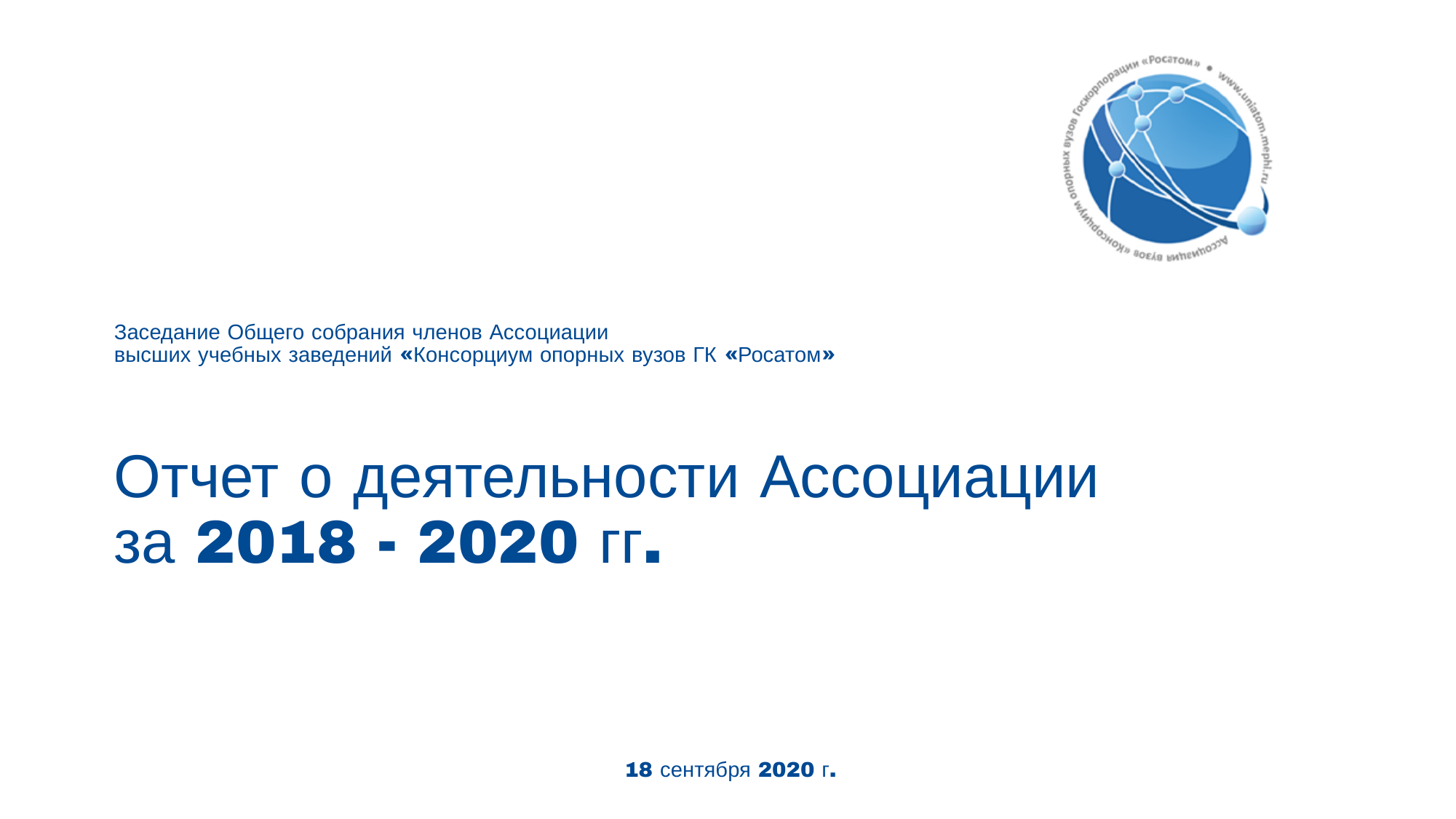

Заседание Общего собрания членов Ассоциации
высших учебных заведений «Консорциум опорных вузов ГК «Росатом»
Отчет о деятельности Ассоциации
за 2018 - 2020 гг.
18 сентября 2020 г.